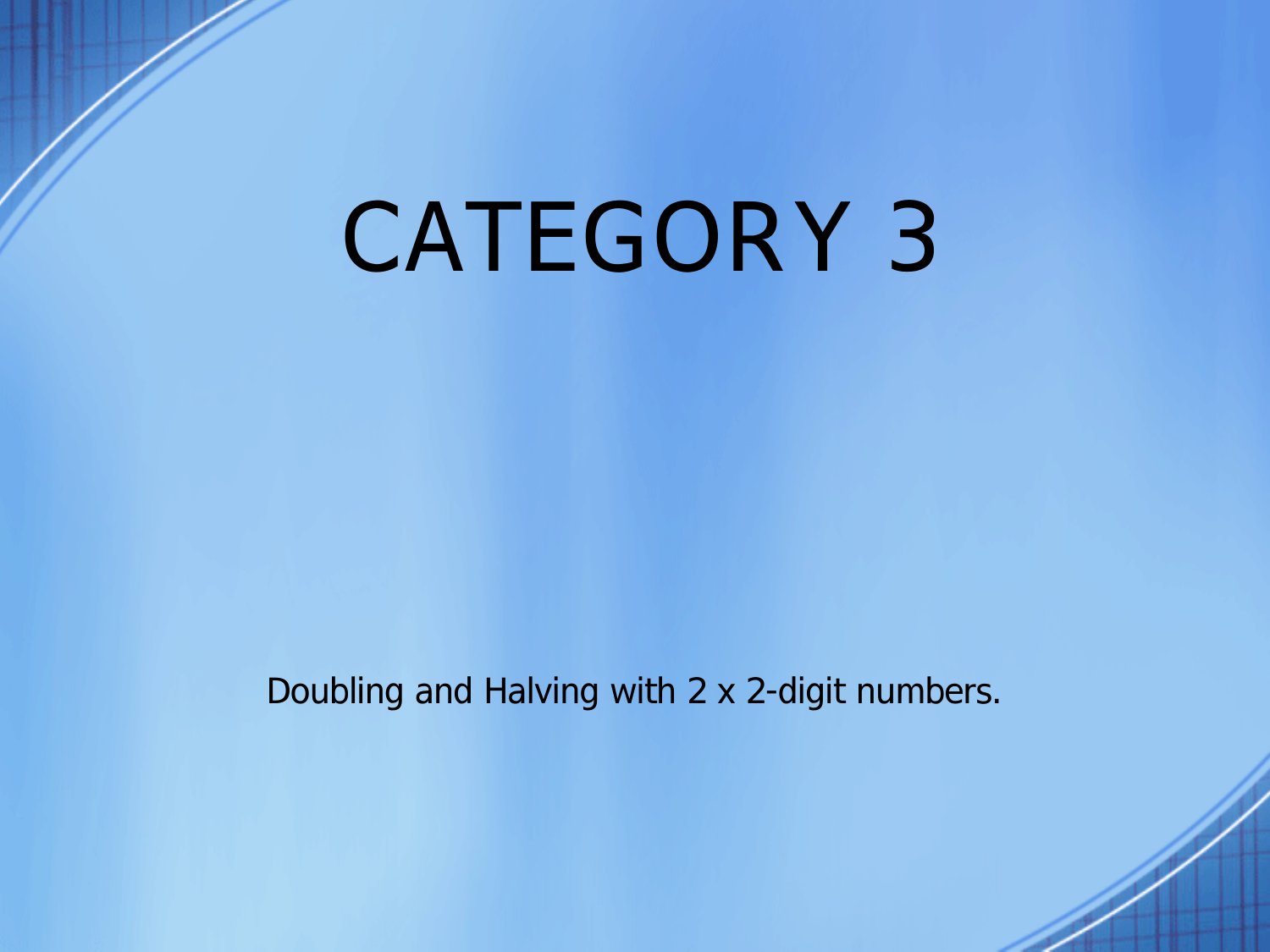

# Category 3
Doubling and Halving with 2 x 2-digit numbers.